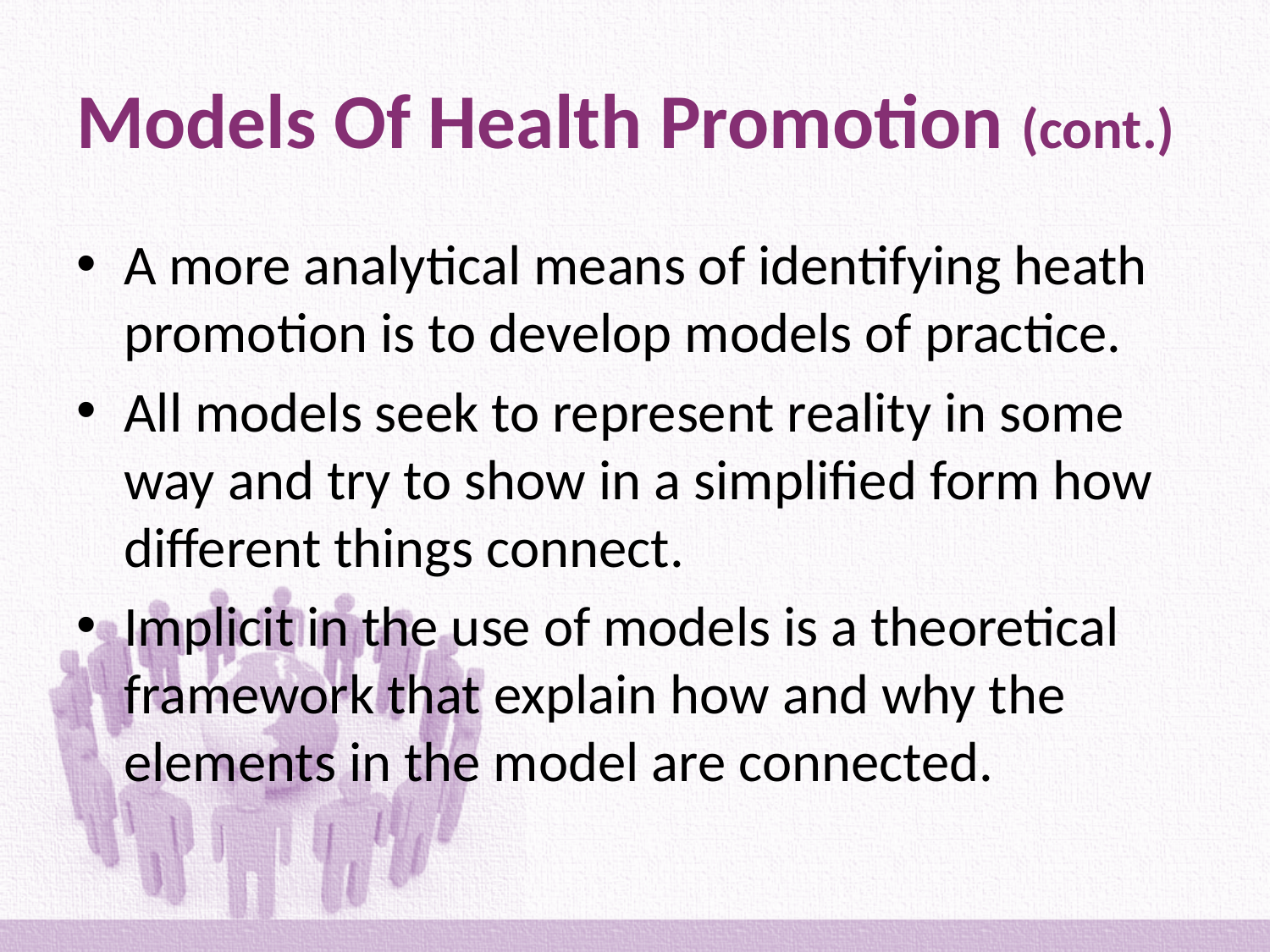

# Models Of Health Promotion (cont.)
A more analytical means of identifying heath promotion is to develop models of practice.
All models seek to represent reality in some way and try to show in a simplified form how different things connect.
Implicit in the use of models is a theoretical framework that explain how and why the elements in the model are connected.